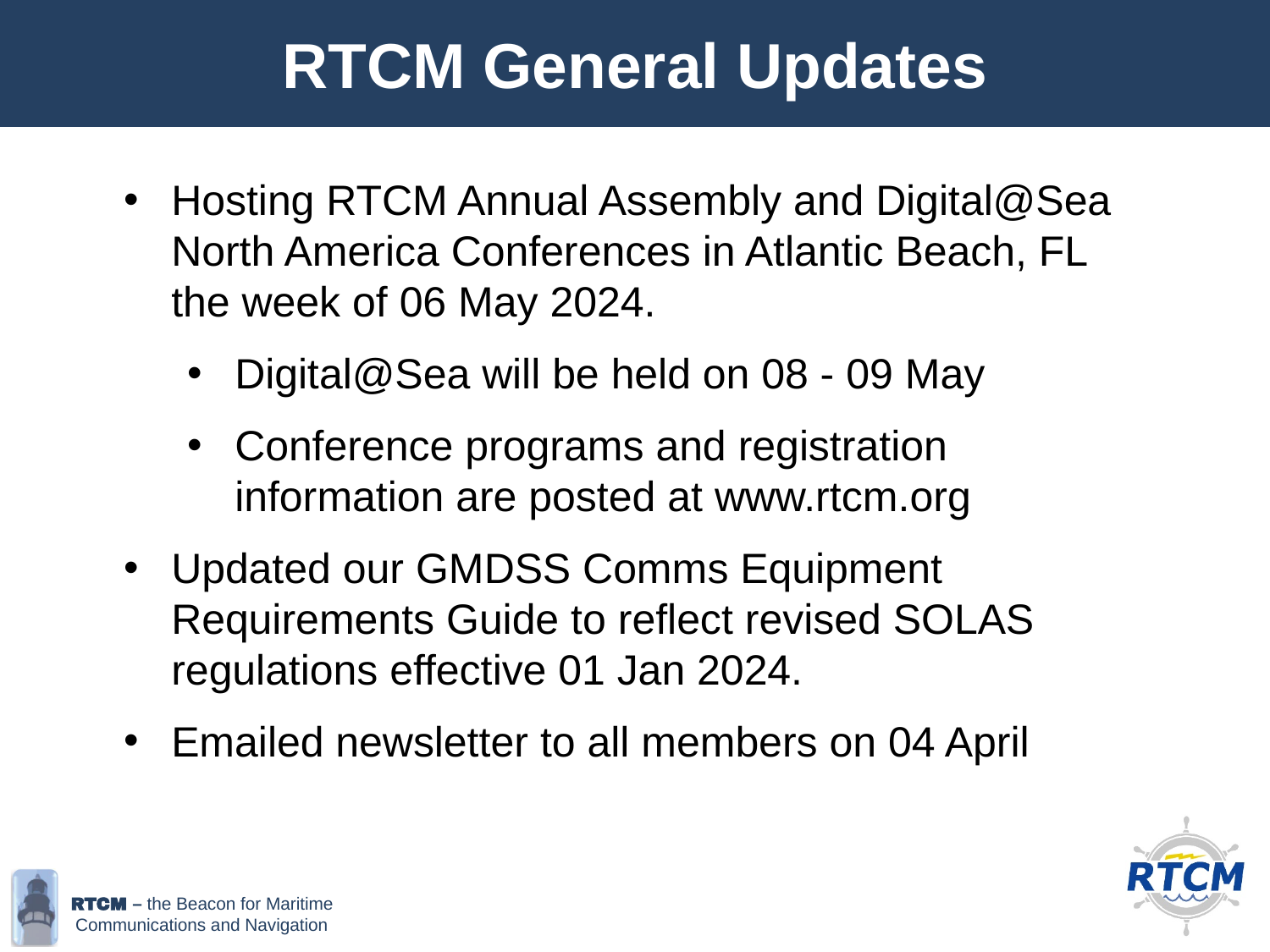

# RTCM General Updates
Hosting RTCM Annual Assembly and Digital@Sea North America Conferences in Atlantic Beach, FL the week of 06 May 2024.
Digital@Sea will be held on 08 - 09 May
Conference programs and registration information are posted at www.rtcm.org
Updated our GMDSS Comms Equipment Requirements Guide to reflect revised SOLAS regulations effective 01 Jan 2024.
Emailed newsletter to all members on 04 April